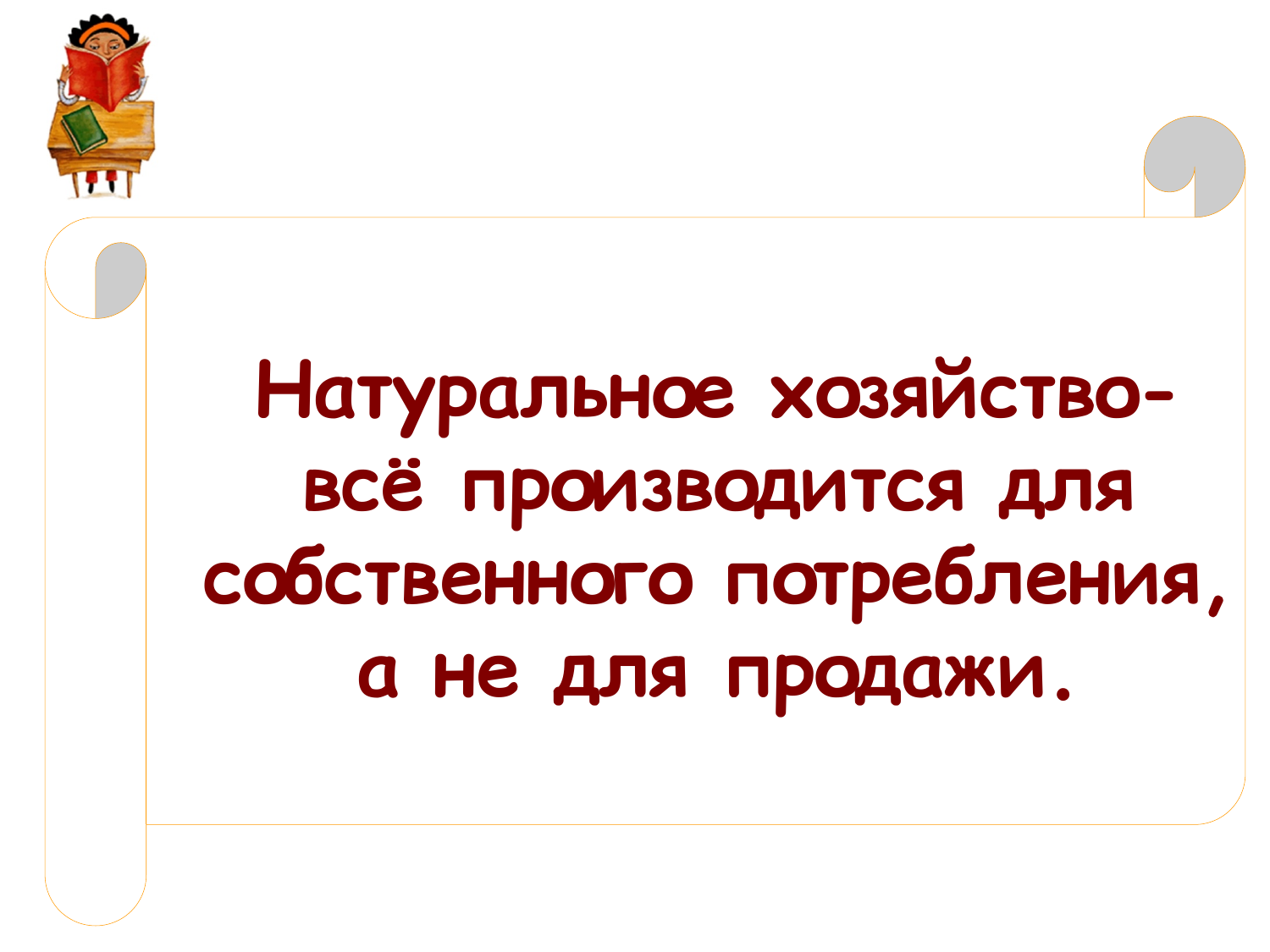

# Натуральное хозяйство- всё производится для собственного потребления, а не для продажи.